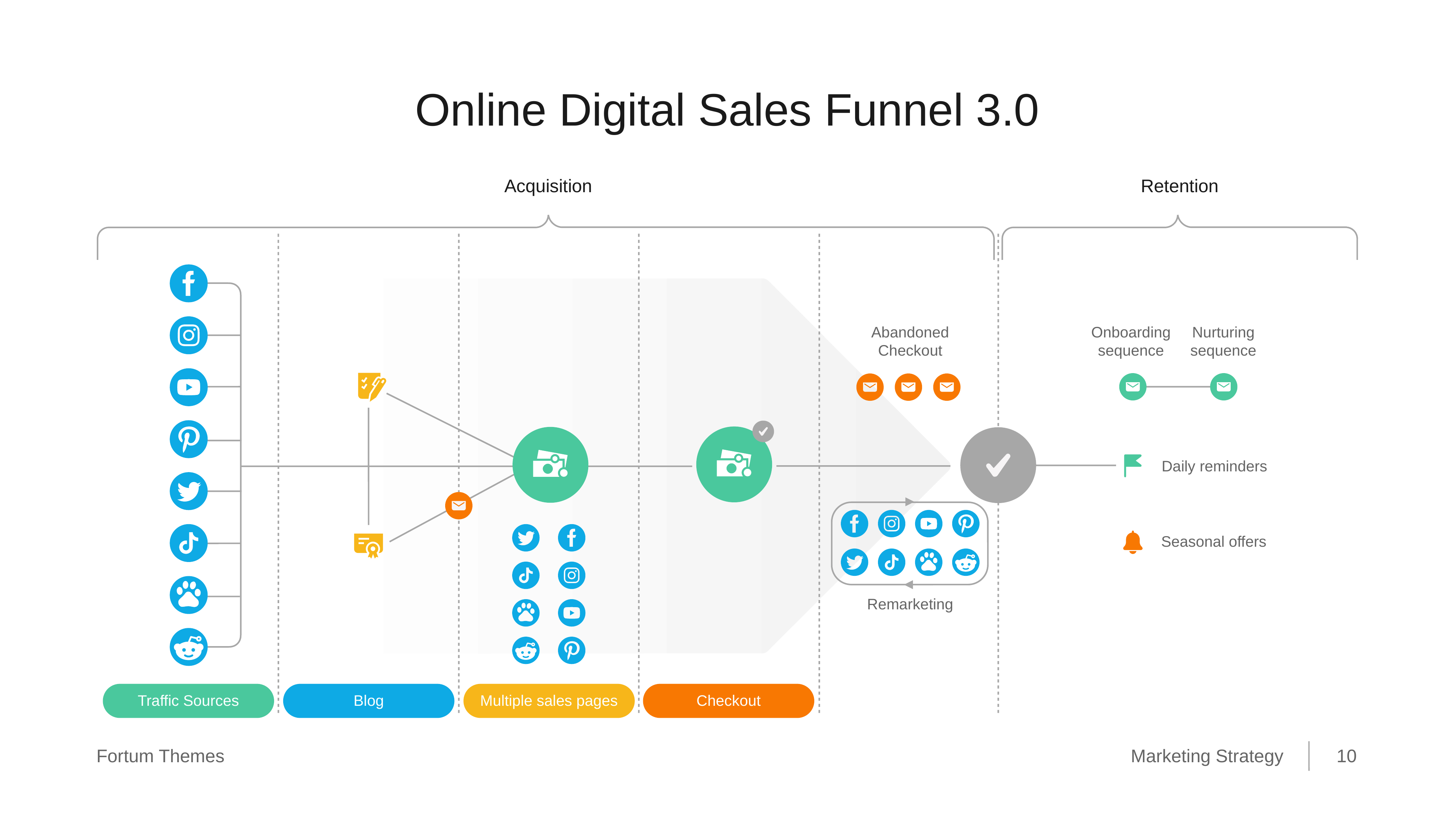

Online Digital Sales Funnel 3.0
Acquisition
Retention

Abandoned Checkout
Onboarding sequence
Nurturing sequence

Daily reminders

Seasonal offers

Remarketing

Traffic Sources
Blog
Multiple sales pages
Checkout
10